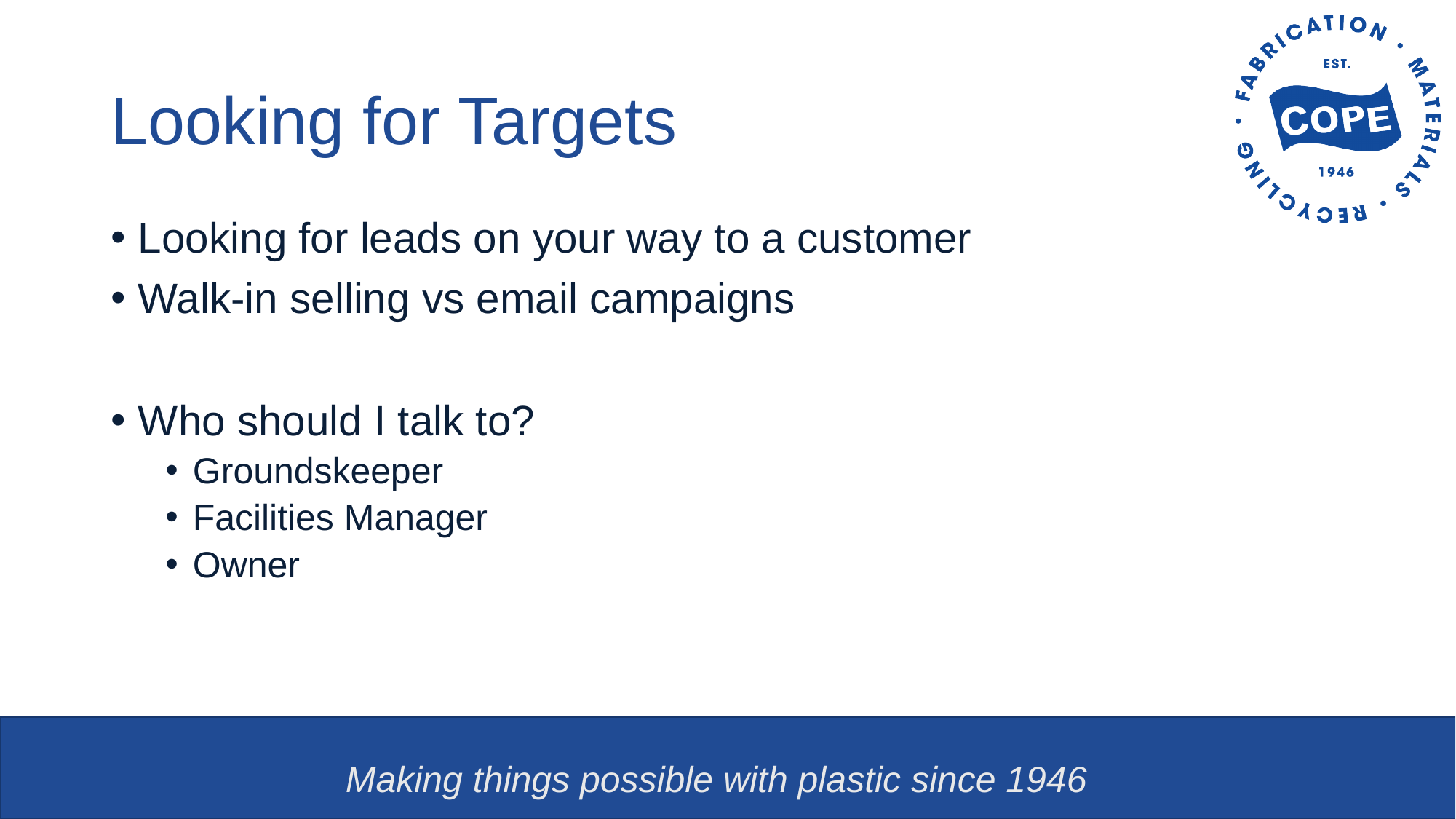

# Looking for Targets
Looking for leads on your way to a customer
Walk-in selling vs email campaigns

Who should I talk to?
Groundskeeper
Facilities Manager
Owner